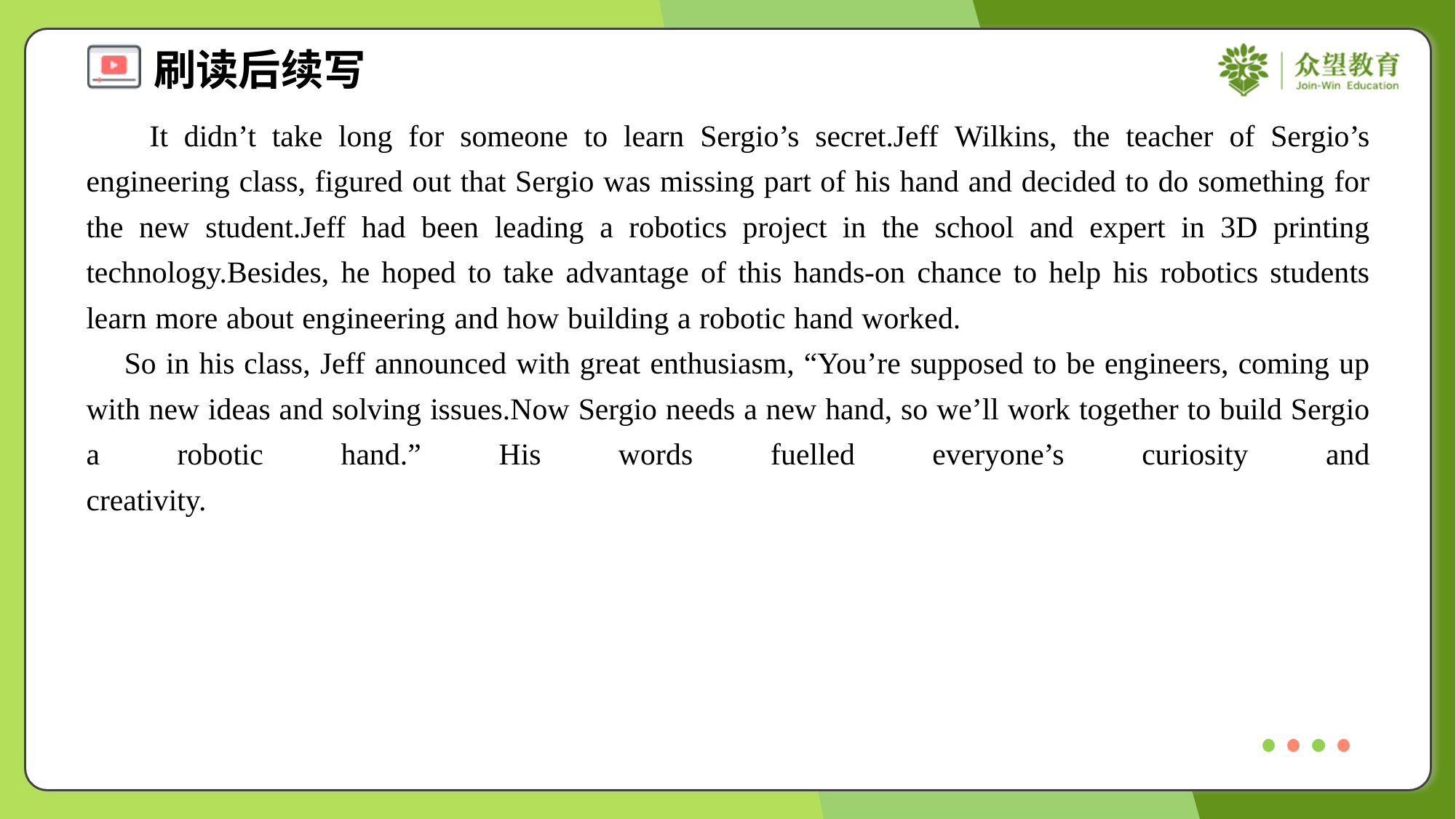

It didn’t take long for someone to learn Sergio’s secret.Jeff Wilkins, the teacher of Sergio’s engineering class, figured out that Sergio was missing part of his hand and decided to do something for the new student.Jeff had been leading a robotics project in the school and expert in 3D printing technology.Besides, he hoped to take advantage of this hands-on chance to help his robotics students learn more about engineering and how building a robotic hand worked.
    So in his class, Jeff announced with great enthusiasm, “You’re supposed to be engineers, coming up with new ideas and solving issues.Now Sergio needs a new hand, so we’ll work together to build Sergio a robotic hand.” His words fuelled everyone’s curiosity and creativity.#1.4